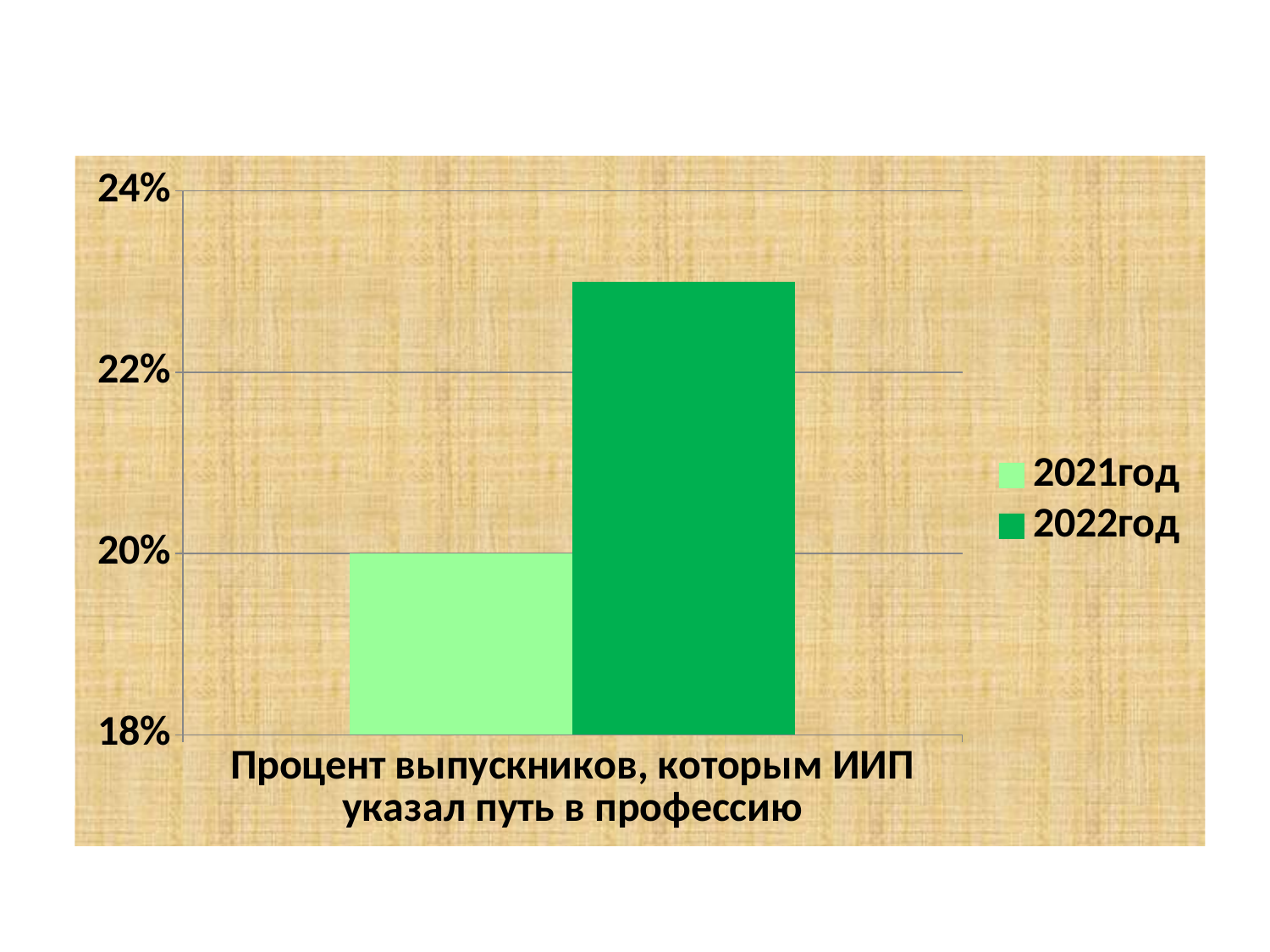

### Chart

| Category | 2021год | 2022год |
|---|---|---|
| Процент выпускников, которым ИИП указал путь в профессию | 0.2 | 0.23 |